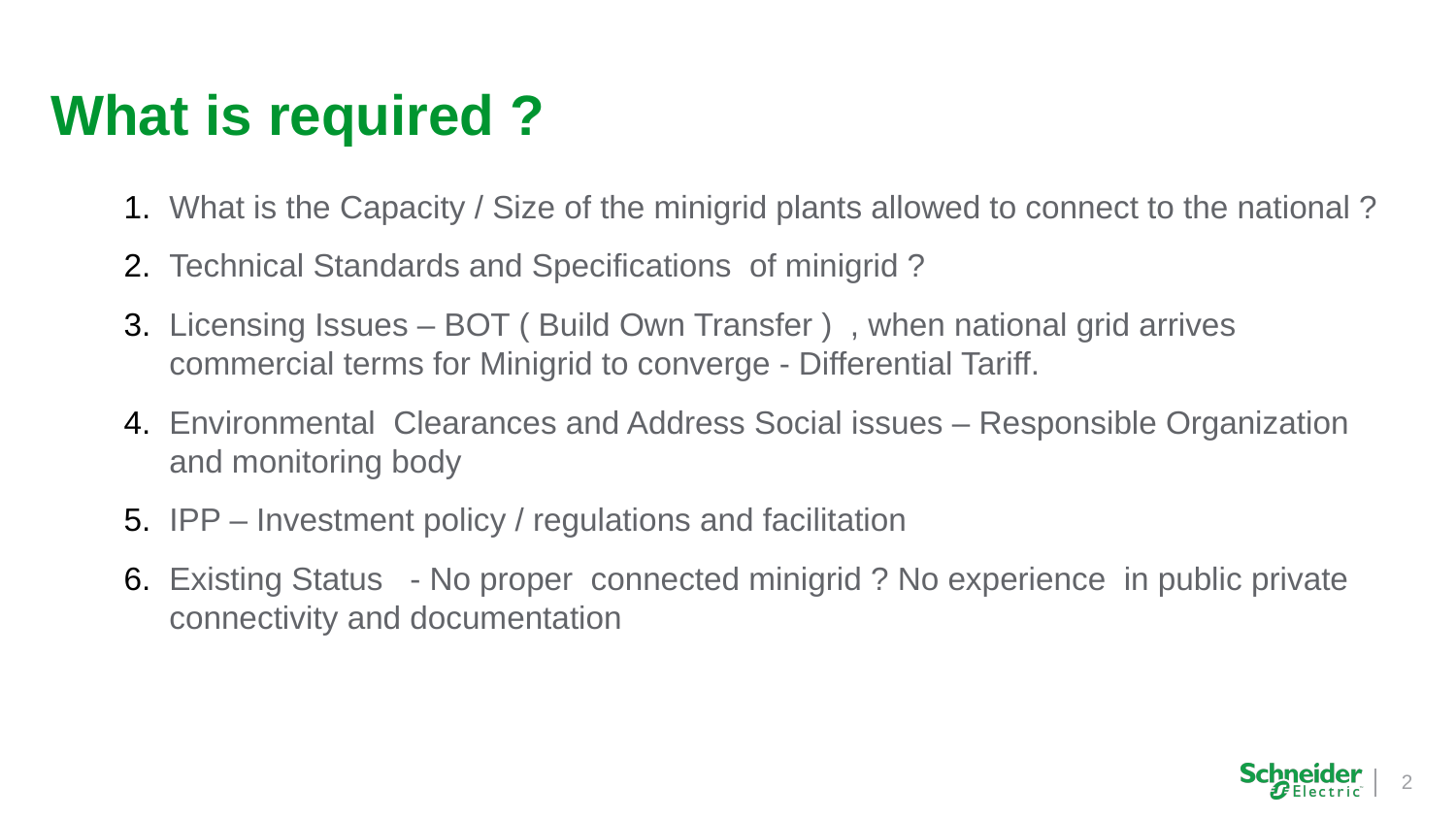

# What is required ?

What is the Capacity / Size of the minigrid plants allowed to connect to the national ?
Technical Standards and Specifications  of minigrid ?
Licensing Issues – BOT ( Build Own Transfer )  , when national grid arrives commercial terms for Minigrid to converge - Differential Tariff.
Environmental  Clearances and Address Social issues – Responsible Organization and monitoring body
IPP – Investment policy / regulations and facilitation
Existing Status   - No proper  connected minigrid ? No experience  in public private connectivity and documentation

2